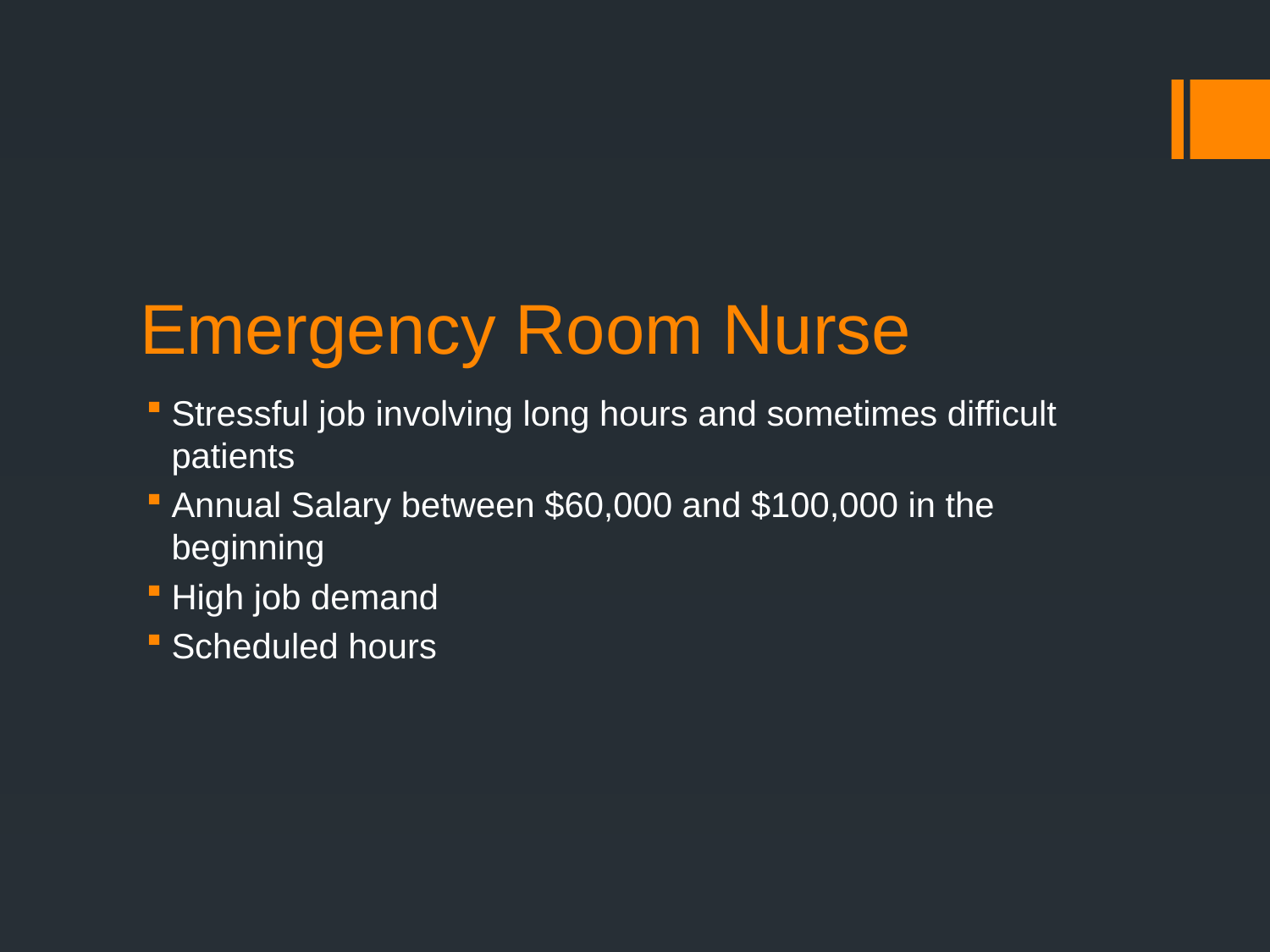

# Emergency Room Nurse
Stressful job involving long hours and sometimes difficult patients
Annual Salary between $60,000 and $100,000 in the beginning
High job demand
Scheduled hours